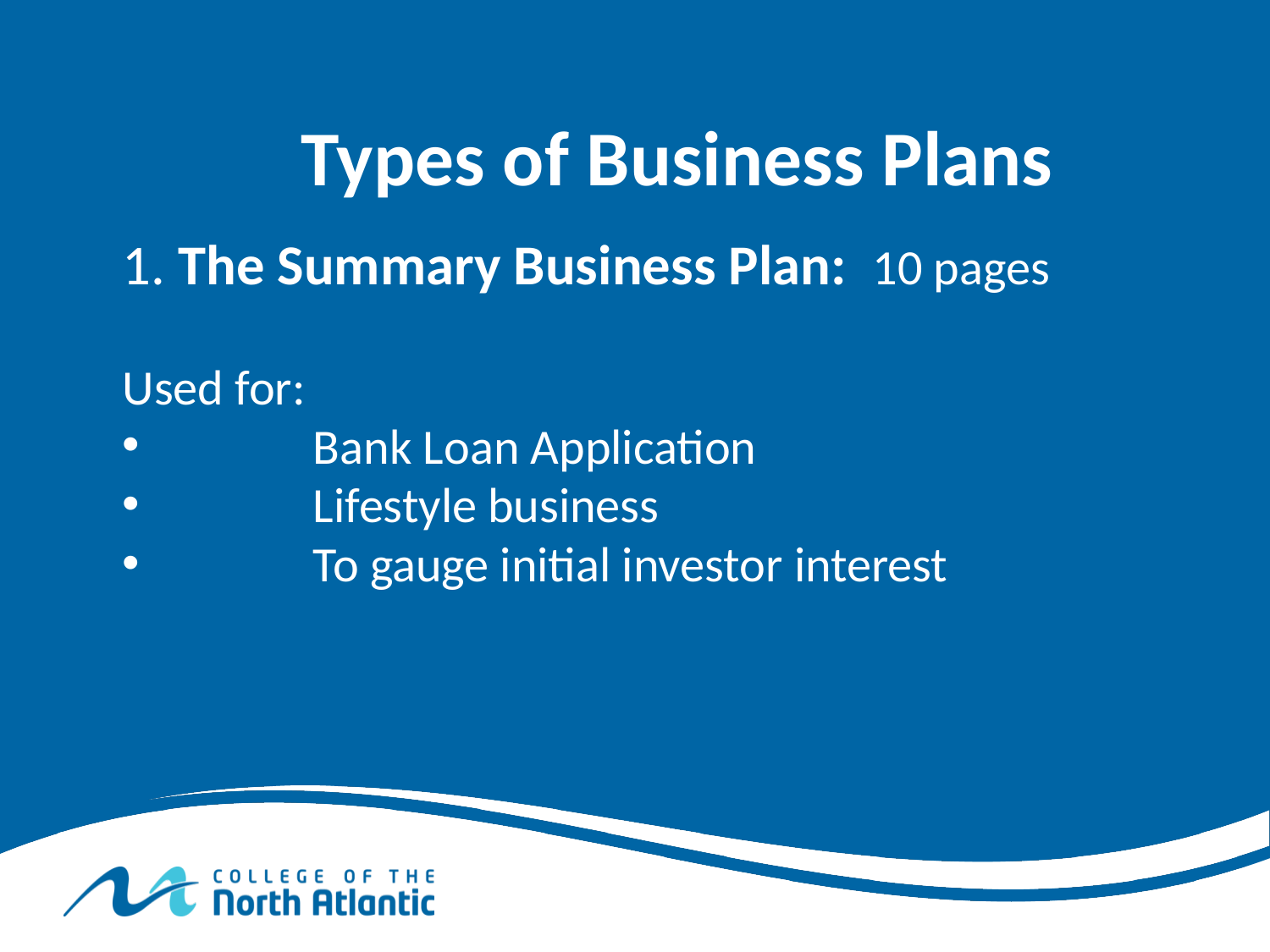

Types of Business Plans
1. The Summary Business Plan:  10 pages

Used for:
	Bank Loan Application
	Lifestyle business
	To gauge initial investor interest